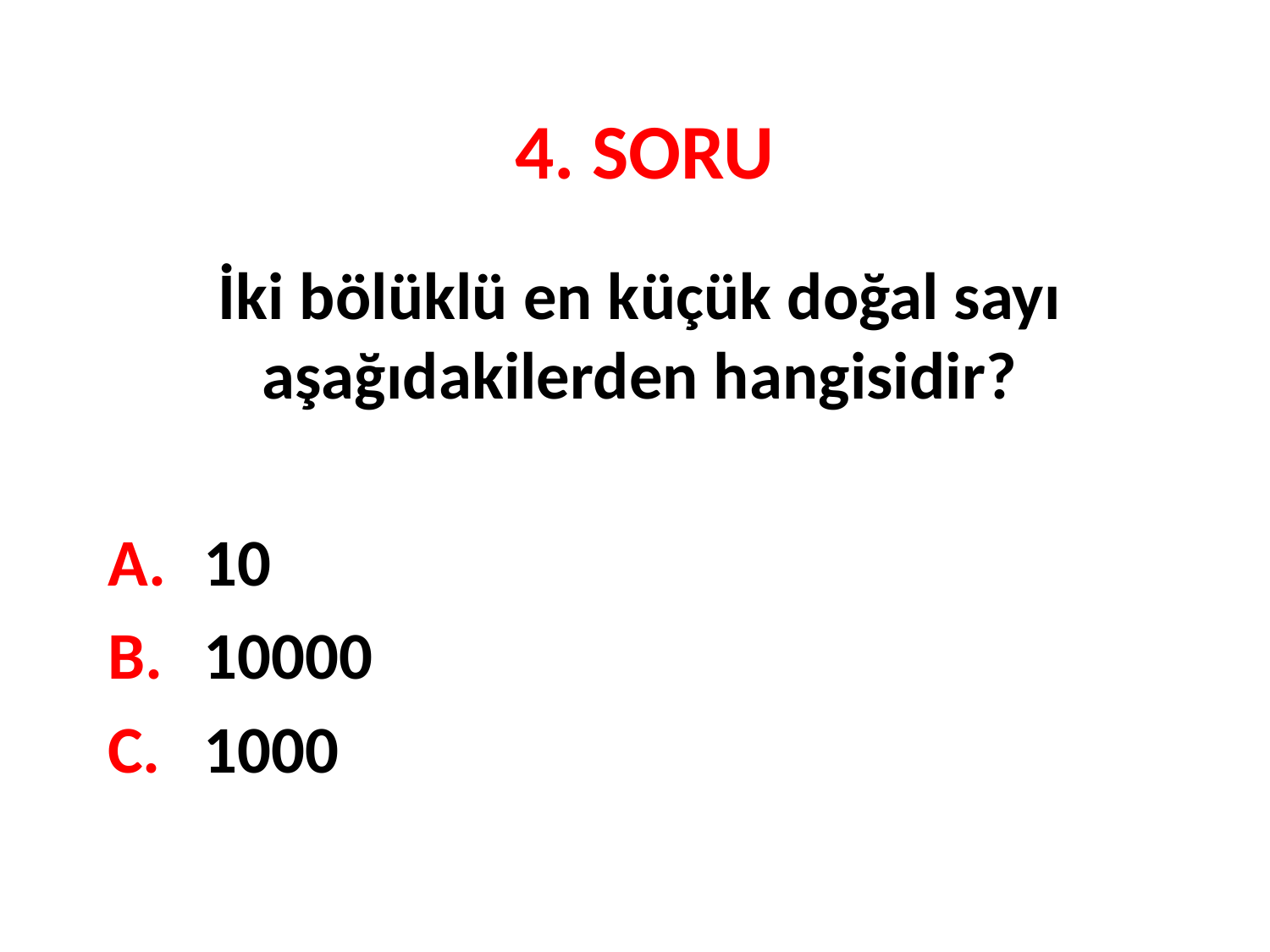

# 4. SORU
İki bölüklü en küçük doğal sayı aşağıdakilerden hangisidir?

10
10000
1000